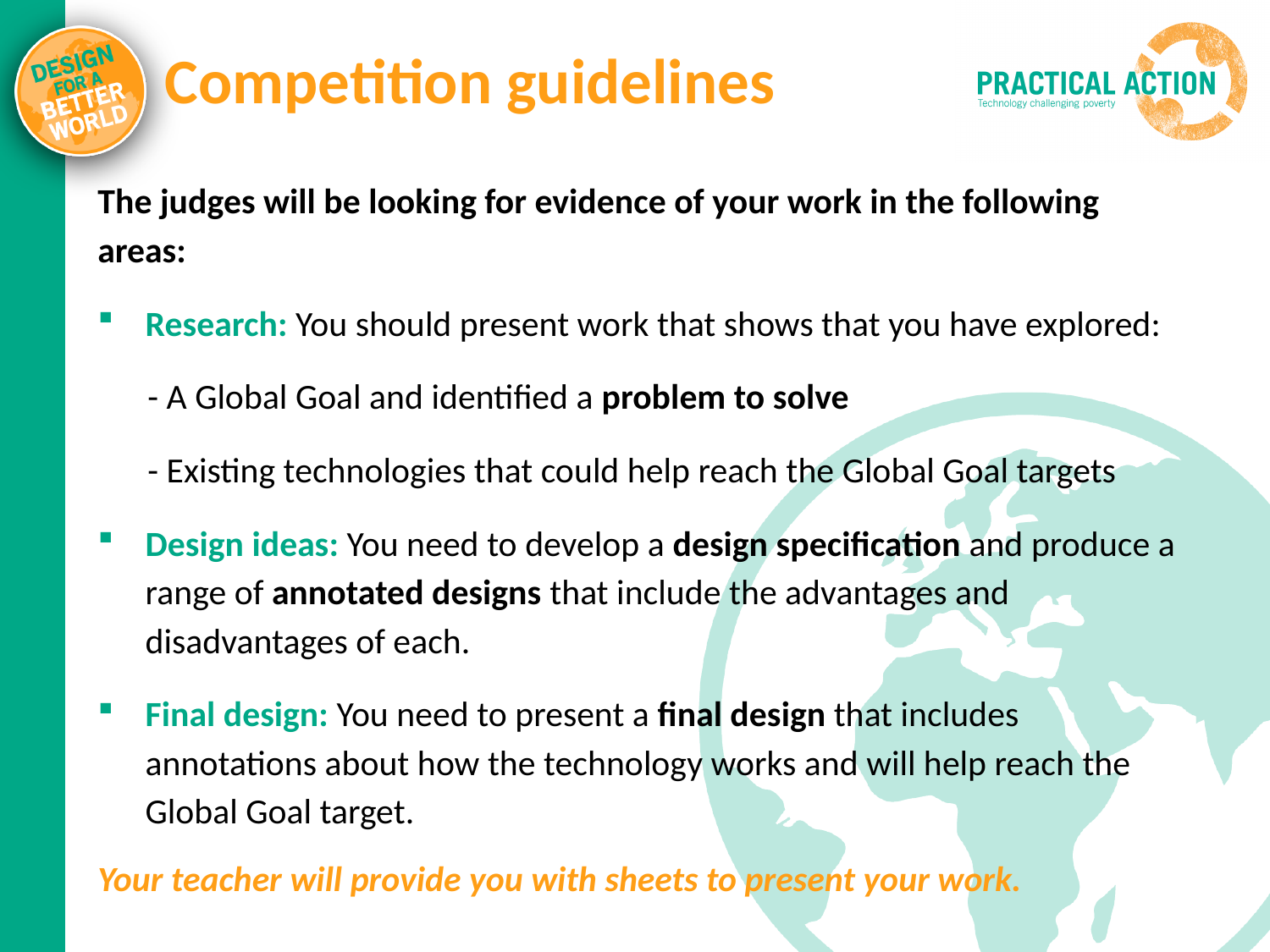

# Competition guidelines
The judges will be looking for evidence of your work in the following areas:
Research: You should present work that shows that you have explored:
- A Global Goal and identified a problem to solve
- Existing technologies that could help reach the Global Goal targets
Design ideas: You need to develop a design specification and produce a range of annotated designs that include the advantages and disadvantages of each.
Final design: You need to present a final design that includes annotations about how the technology works and will help reach the Global Goal target.
Your teacher will provide you with sheets to present your work.